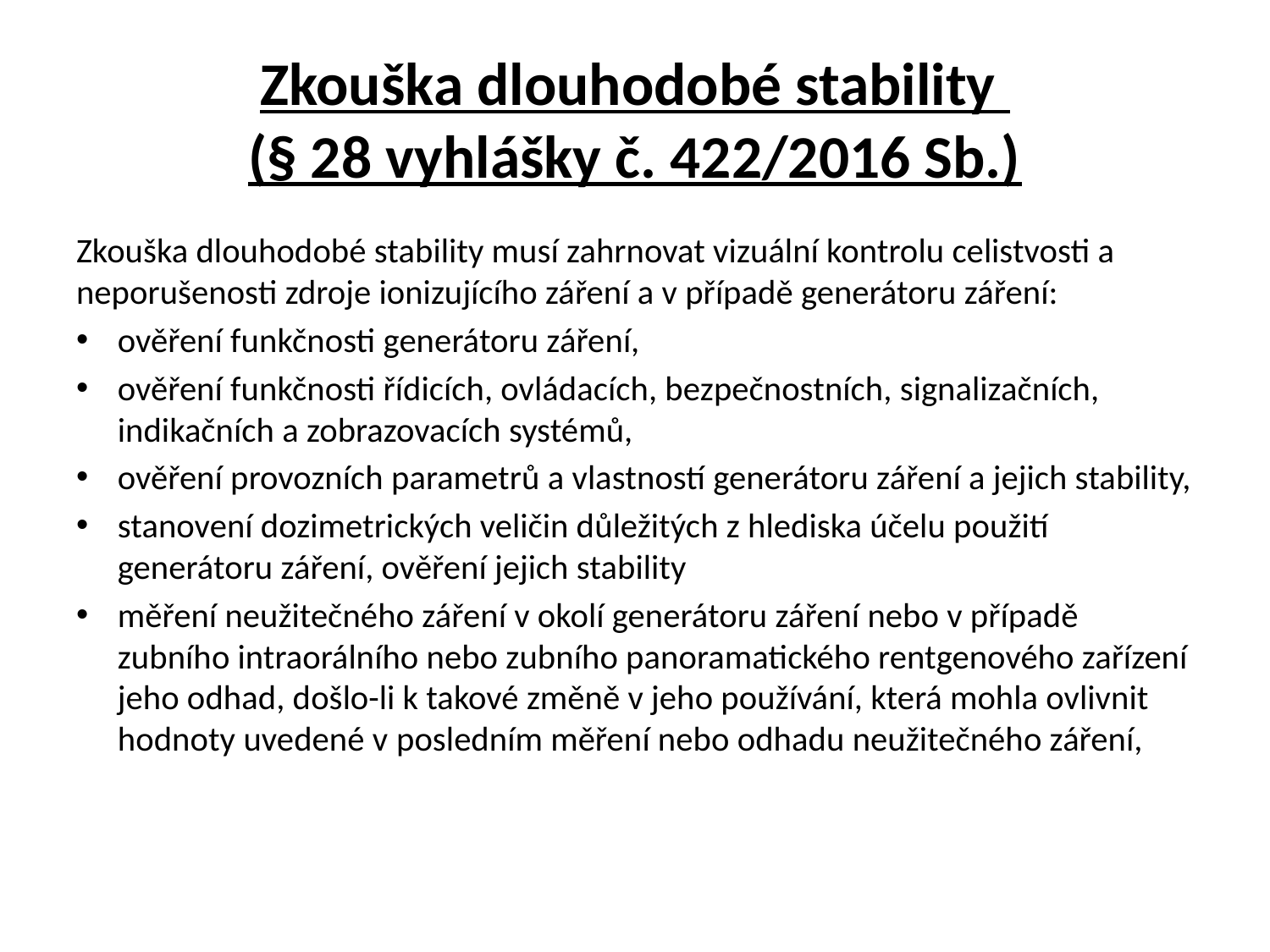

# Zkouška dlouhodobé stability (§ 28 vyhlášky č. 422/2016 Sb.)
Zkouška dlouhodobé stability musí zahrnovat vizuální kontrolu celistvosti a neporušenosti zdroje ionizujícího záření a v případě generátoru záření:
ověření funkčnosti generátoru záření,
ověření funkčnosti řídicích, ovládacích, bezpečnostních, signalizačních, indikačních a zobrazovacích systémů,
ověření provozních parametrů a vlastností generátoru záření a jejich stability,
stanovení dozimetrických veličin důležitých z hlediska účelu použití generátoru záření, ověření jejich stability
měření neužitečného záření v okolí generátoru záření nebo v případě zubního intraorálního nebo zubního panoramatického rentgenového zařízení jeho odhad, došlo-li k takové změně v jeho používání, která mohla ovlivnit hodnoty uvedené v posledním měření nebo odhadu neužitečného záření,